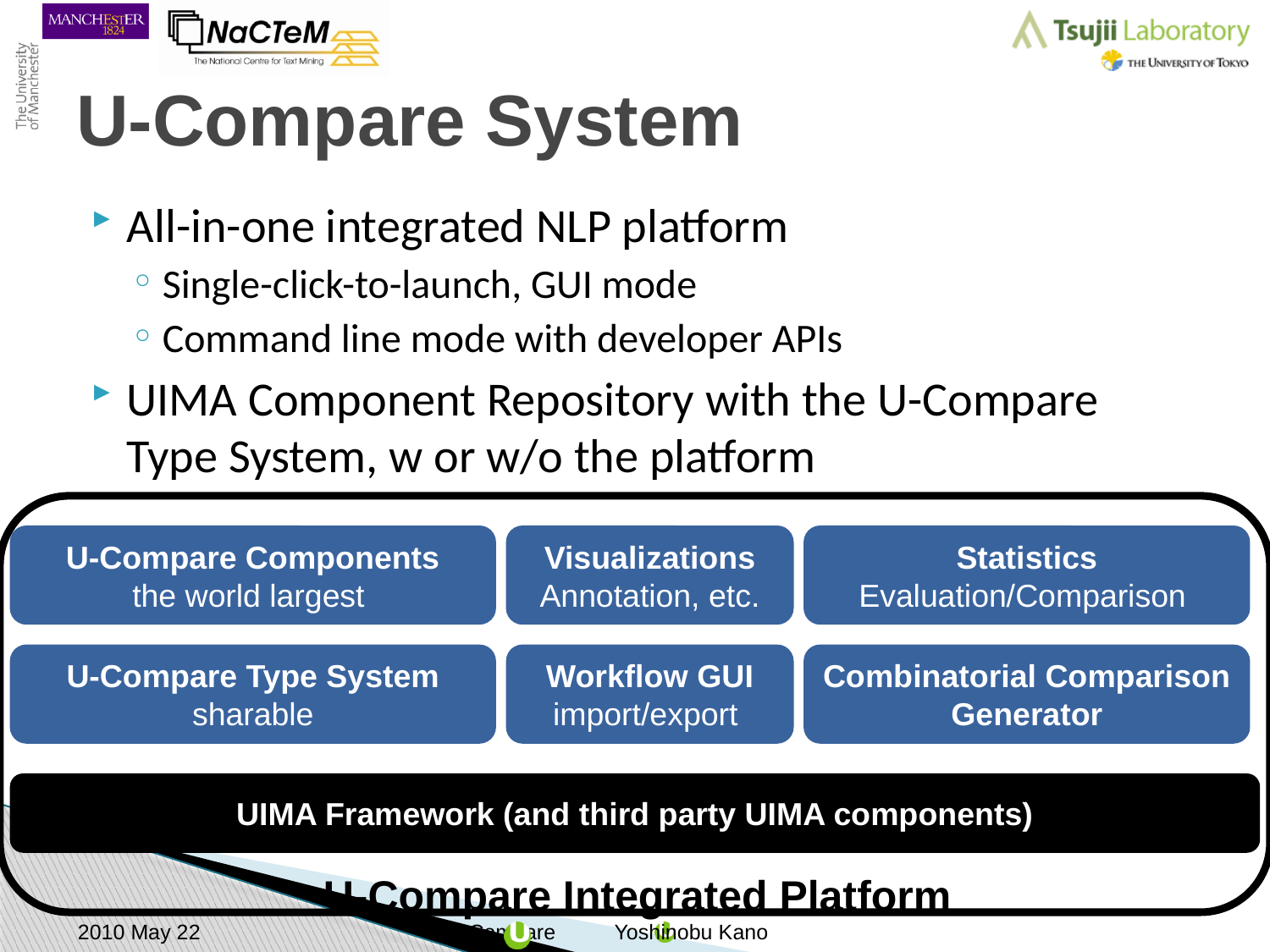

# U-Compare System
All-in-one integrated NLP platform
Single-click-to-launch, GUI mode
Command line mode with developer APIs
UIMA Component Repository with the U-Compare Type System, w or w/o the platform

U-Compare Components
the world largest
Visualizations
Annotation, etc.
Statistics
Evaluation/Comparison
U-Compare Type System
sharable
Workflow GUI
import/export
Combinatorial Comparison Generator
UIMA Framework (and third party UIMA components)
U-Compare Integrated Platform
2010 May 22
U-Compare          Yoshinobu Kano